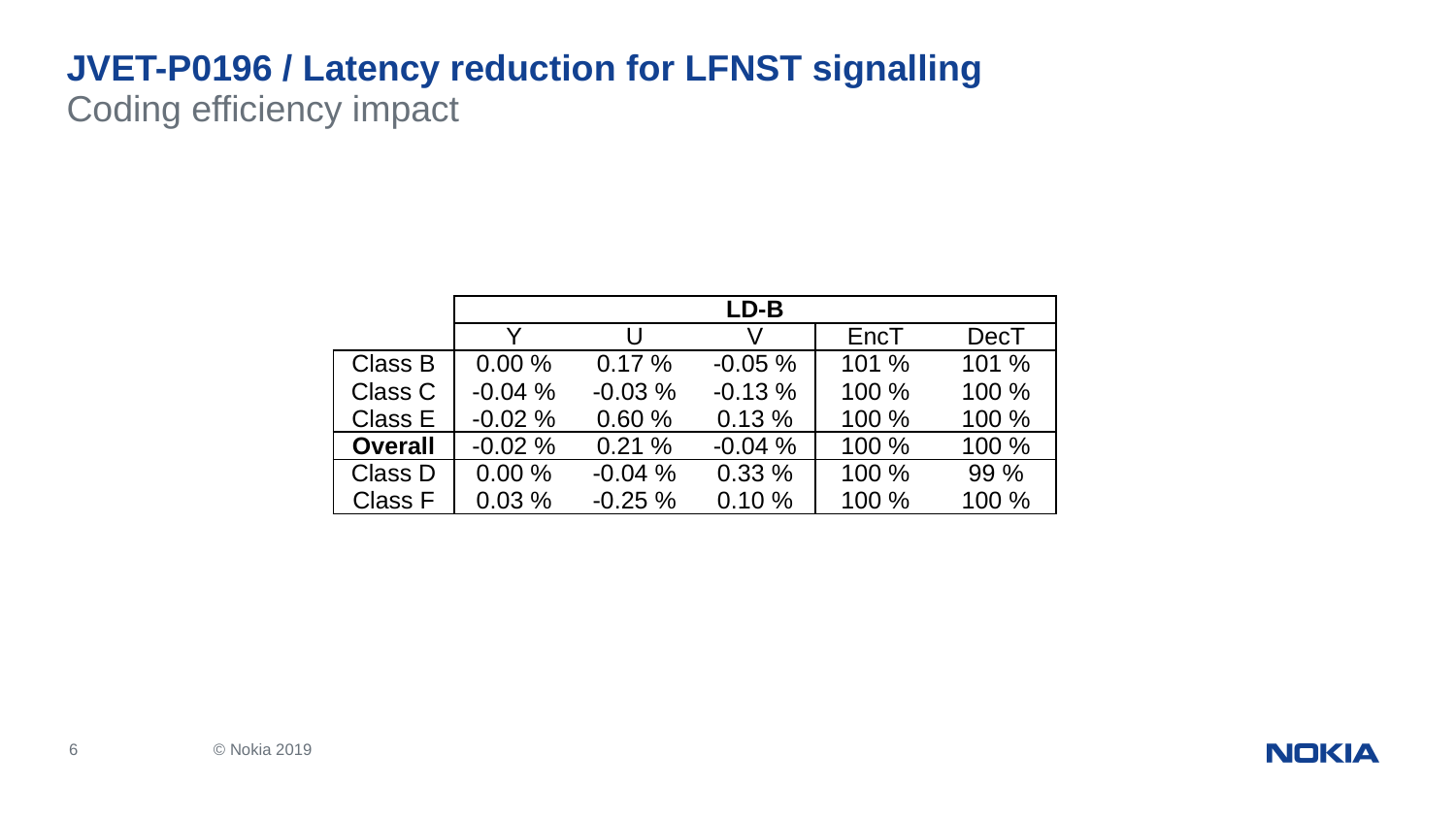

# JVET-P0196 / Latency reduction for LFNST signalling
Coding efficiency impact
|  |  |  | LD-B |  |  |
| --- | --- | --- | --- | --- | --- |
|  | Y | U | V | EncT | DecT |
| Class B | 0.00 % | 0.17 % | -0.05 % | 101 % | 101 % |
| Class C | -0.04 % | -0.03 % | -0.13 % | 100 % | 100 % |
| Class E | -0.02 % | 0.60 % | 0.13 % | 100 % | 100 % |
| Overall | -0.02 % | 0.21 % | -0.04 % | 100 % | 100 % |
| Class D | 0.00 % | -0.04 % | 0.33 % | 100 % | 99 % |
| Class F | 0.03 % | -0.25 % | 0.10 % | 100 % | 100 % |